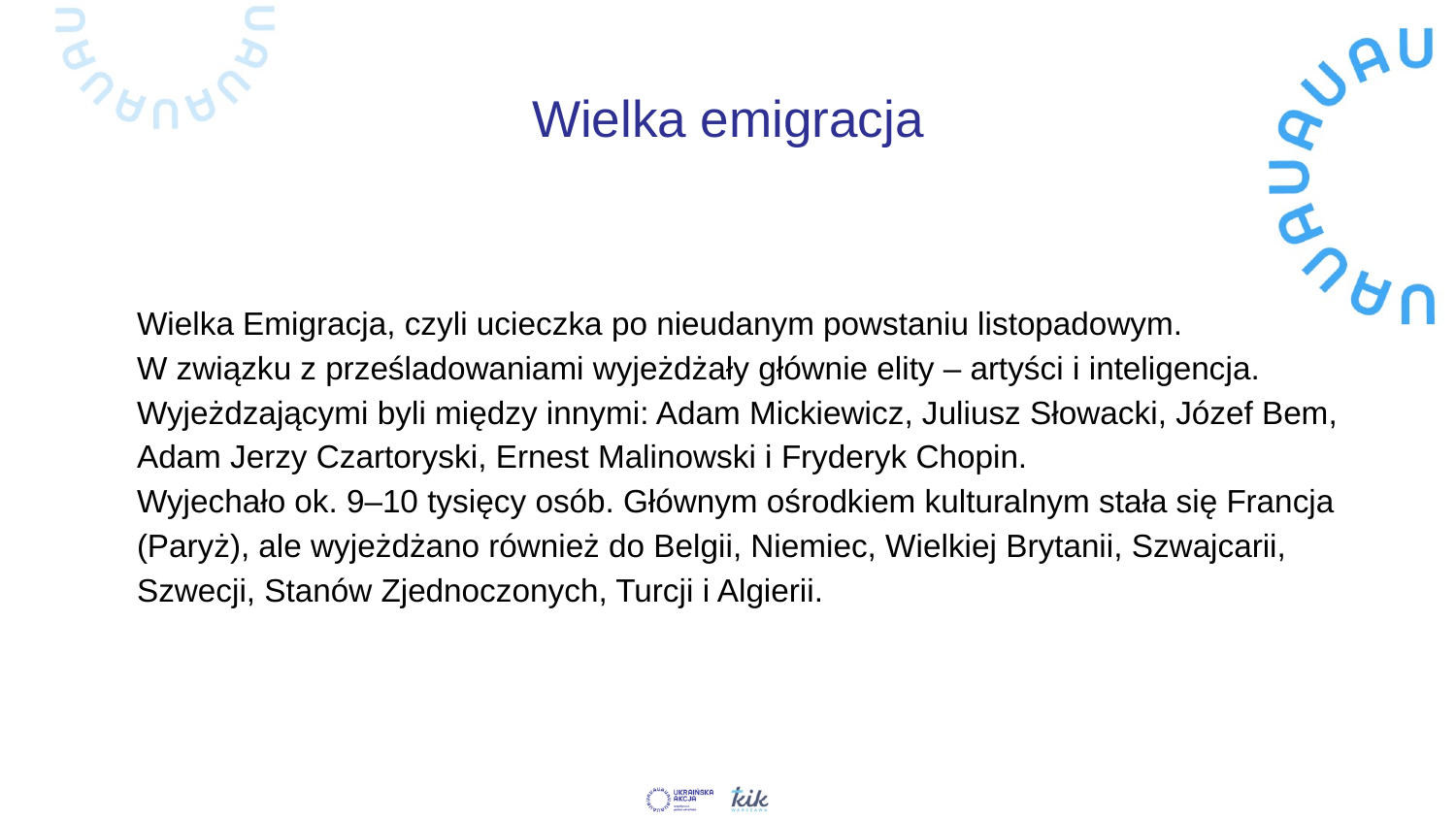

# Wielka emigracja
Wielka Emigracja, czyli ucieczka po nieudanym powstaniu listopadowym.
W związku z prześladowaniami wyjeżdżały głównie elity – artyści i inteligencja. Wyjeżdzającymi byli między innymi: Adam Mickiewicz, Juliusz Słowacki, Józef Bem, Adam Jerzy Czartoryski, Ernest Malinowski i Fryderyk Chopin.
Wyjechało ok. 9–10 tysięcy osób. Głównym ośrodkiem kulturalnym stała się Francja (Paryż), ale wyjeżdżano również do Belgii, Niemiec, Wielkiej Brytanii, Szwajcarii, Szwecji, Stanów Zjednoczonych, Turcji i Algierii.